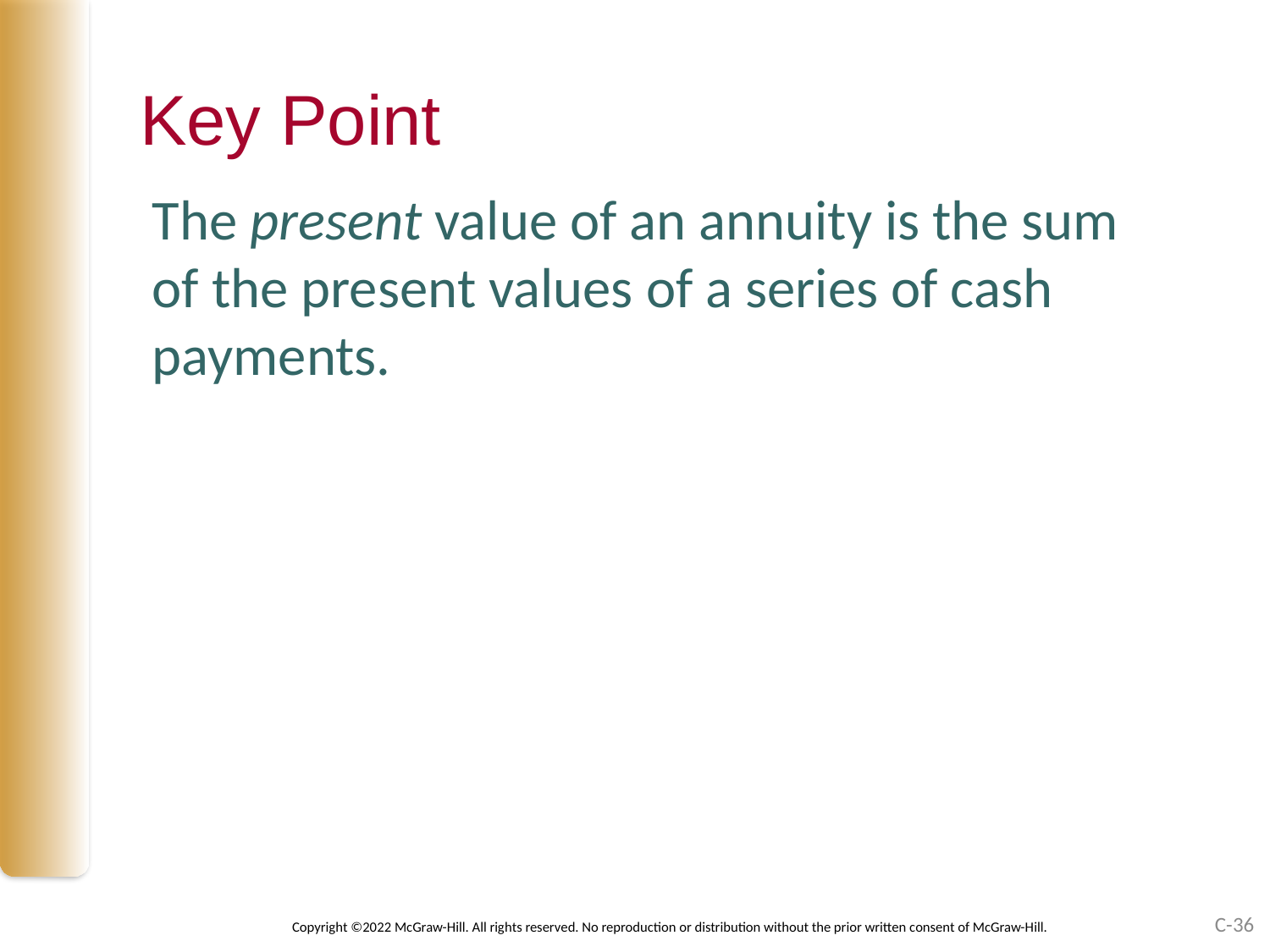

# Key Point
The present value of an annuity is the sum of the present values of a series of cash payments.
C-36
Copyright ©2022 McGraw-Hill. All rights reserved. No reproduction or distribution without the prior written consent of McGraw-Hill.